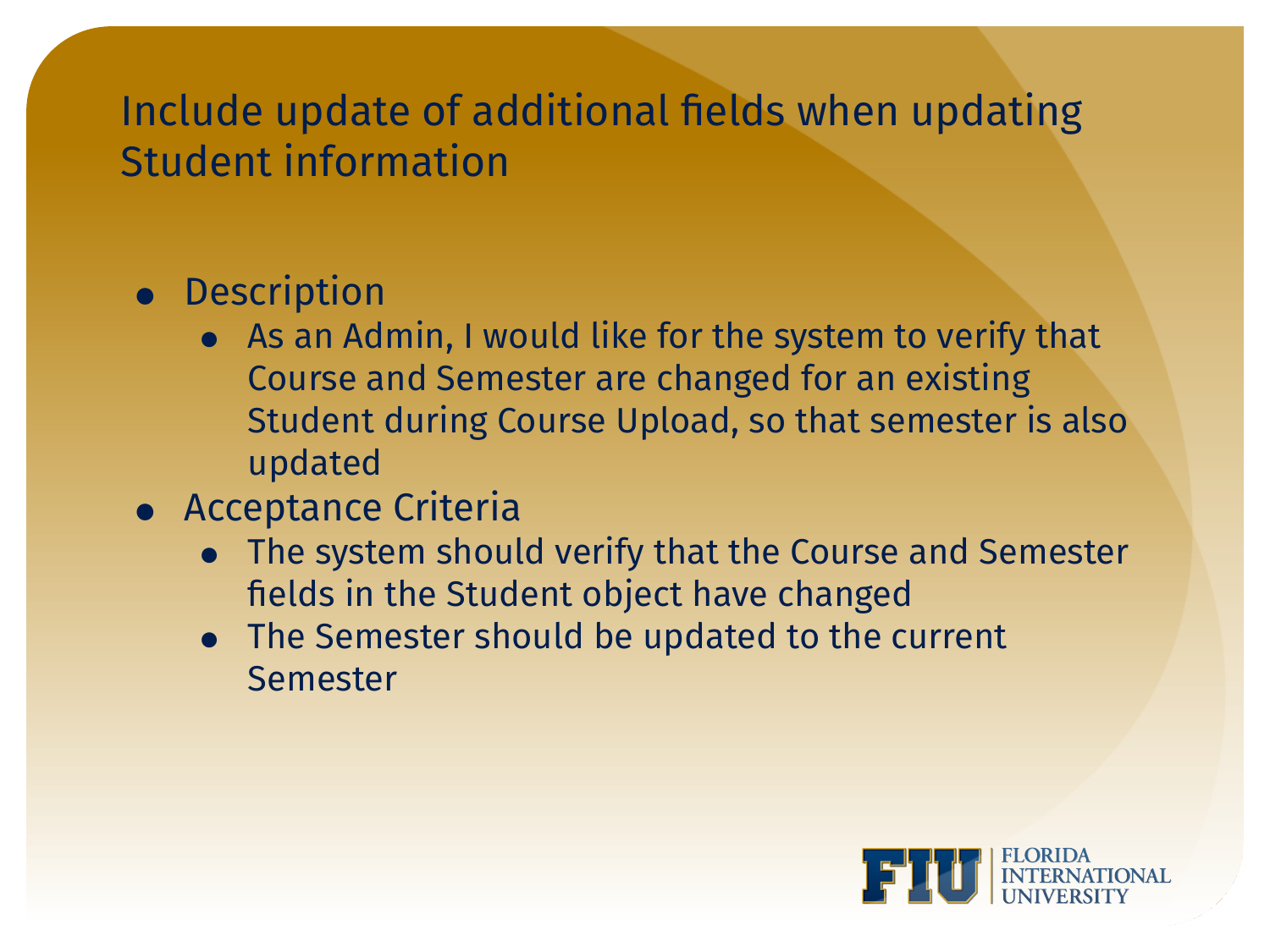

# Include update of additional fields when updating Student information
Description
As an Admin, I would like for the system to verify that Course and Semester are changed for an existing Student during Course Upload, so that semester is also updated
Acceptance Criteria
The system should verify that the Course and Semester fields in the Student object have changed
The Semester should be updated to the current Semester